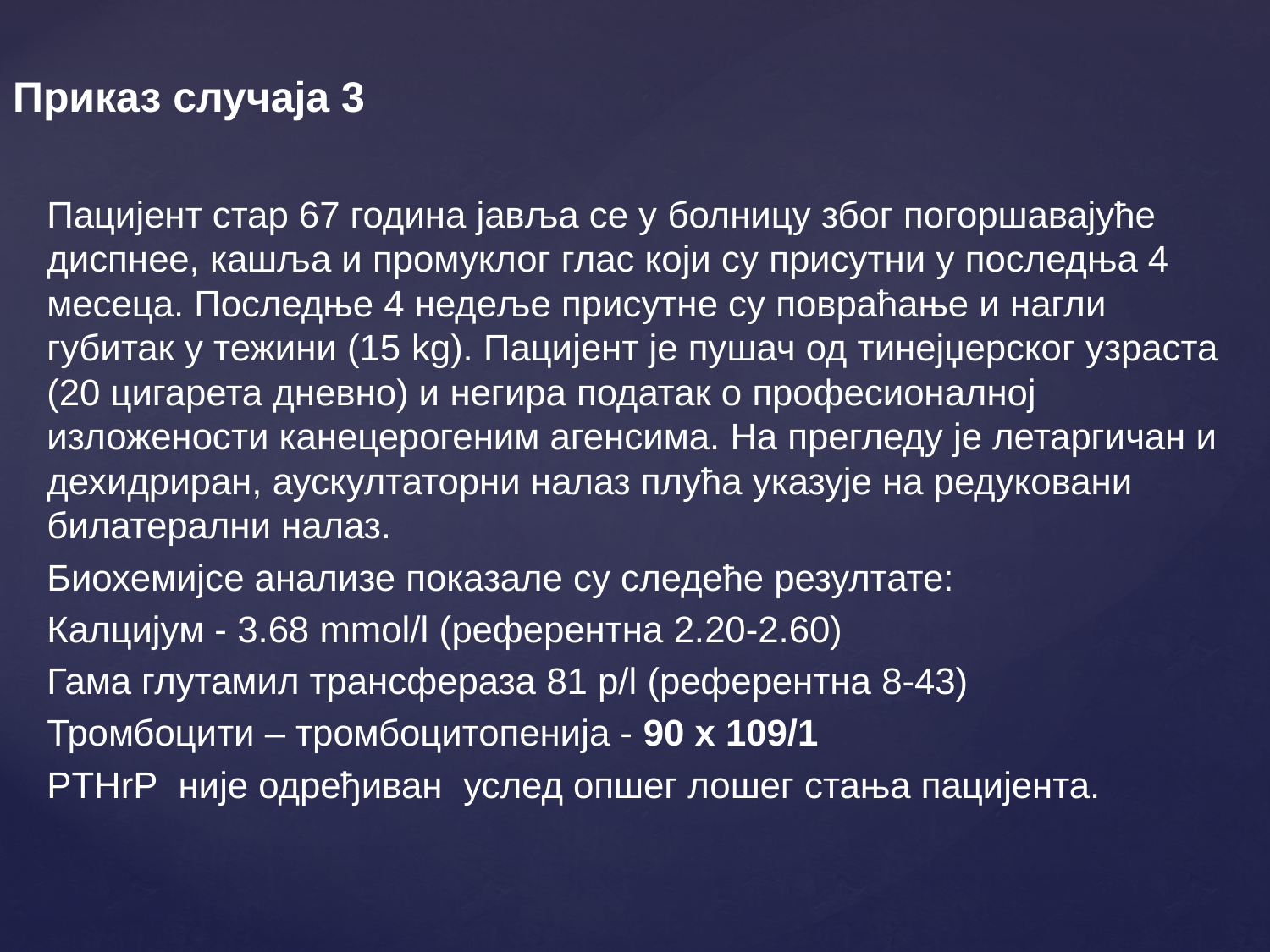

# Приказ случаја 3
Пацијент стар 67 година јавља се у болницу због погоршавајуће диспнее, кашља и промуклог глас који су присутни у последња 4 месеца. Последње 4 недеље присутне су повраћање и нагли губитак у тежини (15 kg). Пацијент је пушач од тинејџерског узраста (20 цигарета дневно) и негира податак о професионалној изложености канецерогеним агенсима. На прегледу је летаргичан и дехидриран, аускултаторни налаз плућа указује на редуковани билатерални налаз.
Биохемијсе анализе показале су следеће резултате:
Калцијум - 3.68 mmol/l (референтна 2.20-2.60)
Гама глутамил трансфераза 81 p/l (референтна 8-43)
Тромбоцити – тромбоцитопенија - 90 x 109/1
PTHrP  није одређиван  услед опшег лошег стања пацијента.